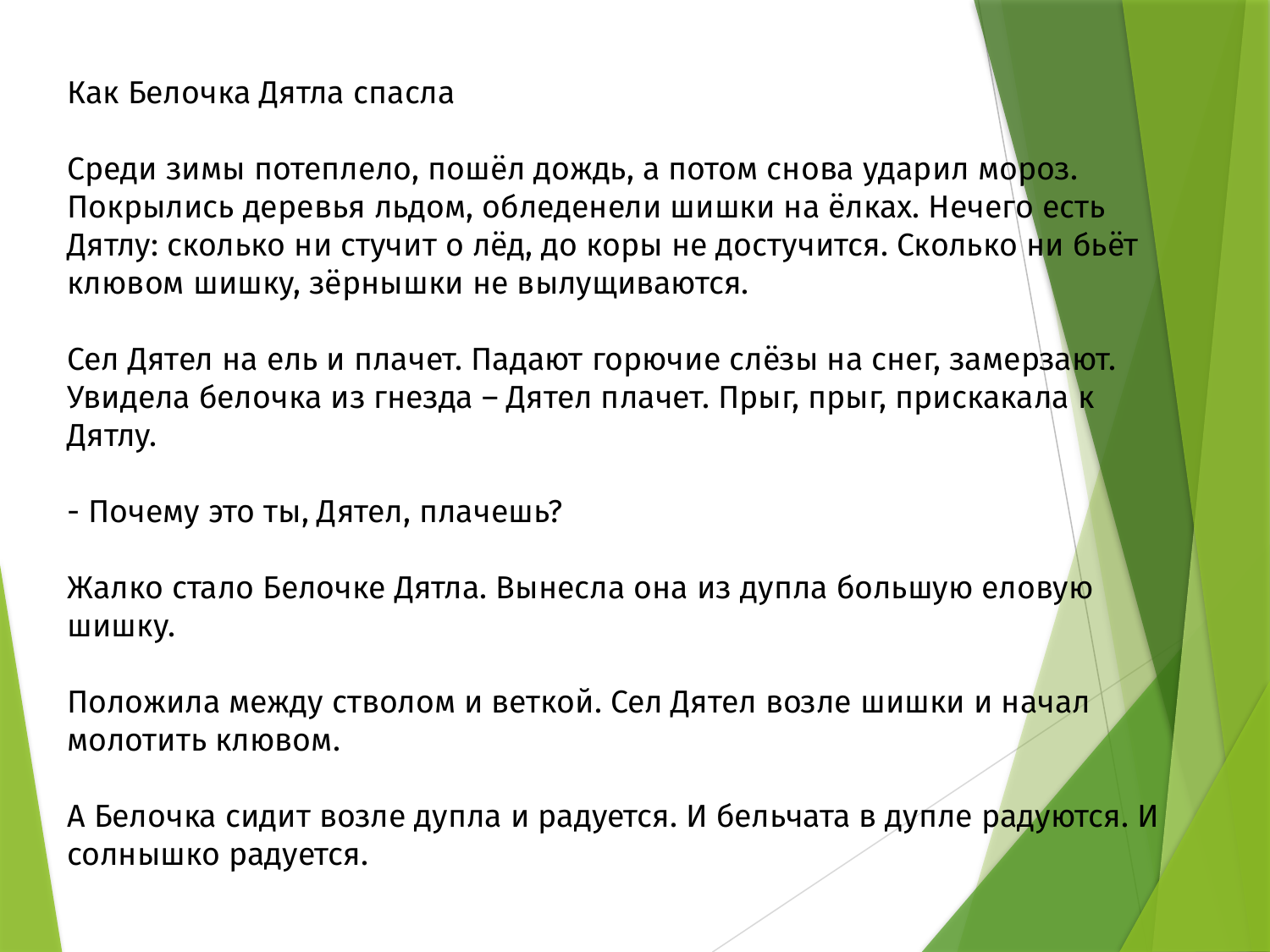

Как Белочка Дятла спасла

Среди зимы потеплело, пошёл дождь, а потом снова ударил мороз. Покрылись деревья льдом, обледенели шишки на ёлках. Нечего есть Дятлу: сколько ни стучит о лёд, до коры не достучится. Сколько ни бьёт клювом шишку, зёрнышки не вылущиваются.

Сел Дятел на ель и плачет. Падают горючие слёзы на снег, замерзают. Увидела белочка из гнезда – Дятел плачет. Прыг, прыг, прискакала к Дятлу.

- Почему это ты, Дятел, плачешь?

Жалко стало Белочке Дятла. Вынесла она из дупла большую еловую шишку.

Положила между стволом и веткой. Сел Дятел возле шишки и начал молотить клювом.

А Белочка сидит возле дупла и радуется. И бельчата в дупле радуются. И солнышко радуется.